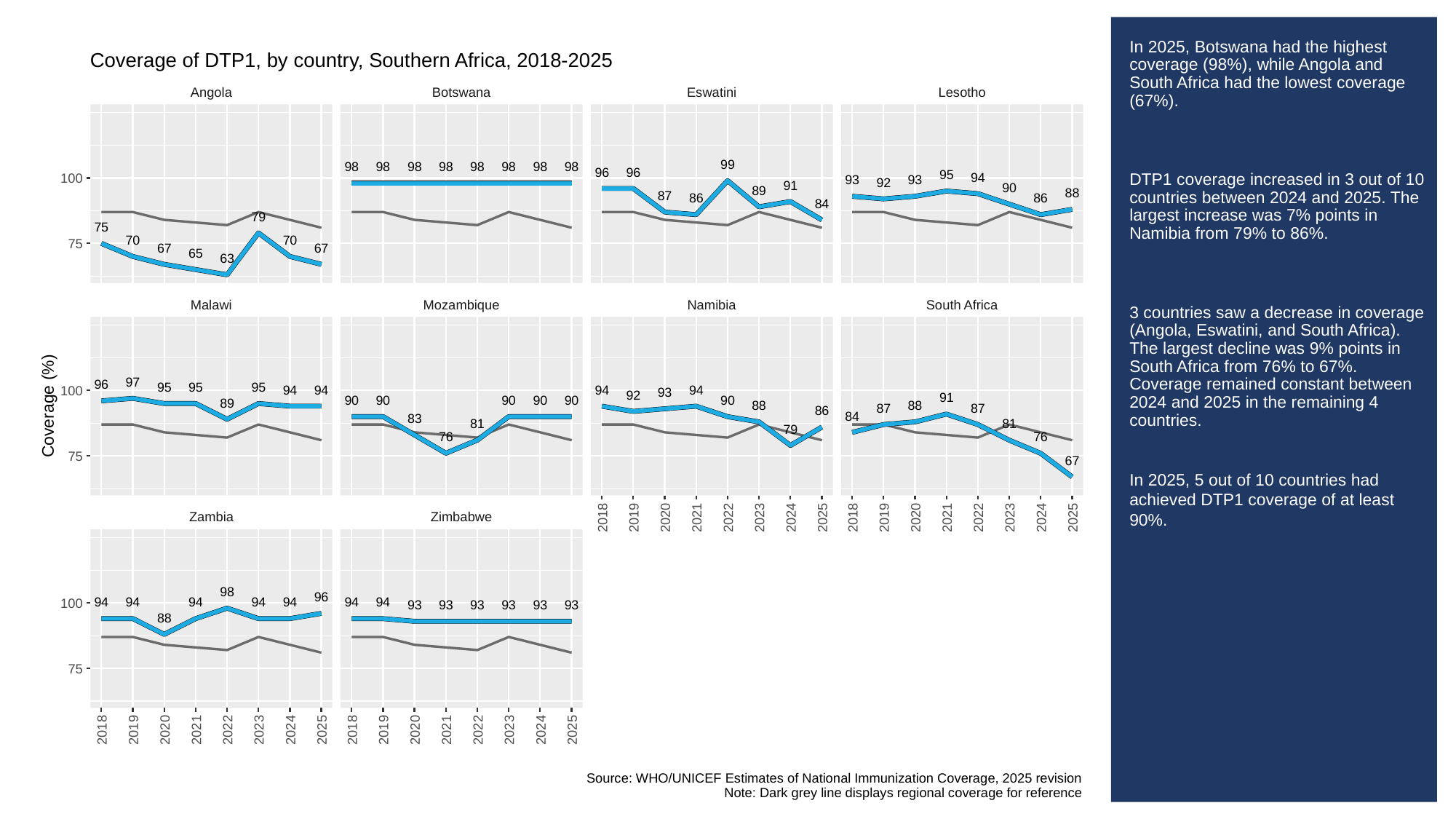

# In 2025, Botswana had the highest coverage (98%), while Angola and South Africa had the lowest coverage (67%).

DTP1 coverage increased in 3 out of 10 countries between 2024 and 2025. The largest increase was 7% points in Namibia from 79% to 86%.

3 countries saw a decrease in coverage (Angola, Eswatini, and South Africa). The largest decline was 9% points in South Africa from 76% to 67%. Coverage remained constant between 2024 and 2025 in the remaining 4 countries.

In 2025, 5 out of 10 countries had achieved DTP1 coverage of at least 90%.

Coverage of DTP1, by country, Southern Africa, 2018-2025
Angola
Botswana
Eswatini
Lesotho

99
98
98
98
98
98
98
98
98
96
96
95
94
100
93
93
92

91

90

89
88
87

86
86
84

79

75

70
70
75
67
67

65
63

Malawi
Mozambique
Namibia
South Africa

97
96
95
95
95
94
94
94
94
100
93
92

91
90
90
90
90
90
90
89

Coverage (%)
88
88
87
87
86

84
83

81
81

79

76
76
75
67

Zambia
Zimbabwe
2018
2019
2020
2021
2022
2023
2024
2025
2018
2019
2020
2021
2022
2023
2024
2025

98
96
94
94
94
94
94
94
94
100
93
93
93
93
93
93

88

75

2018
2019
2020
2021
2022
2023
2024
2025
2018
2019
2020
2021
2022
2023
2024
2025
Source: WHO/UNICEF Estimates of National Immunization Coverage, 2025 revision
Note: Dark grey line displays regional coverage for reference